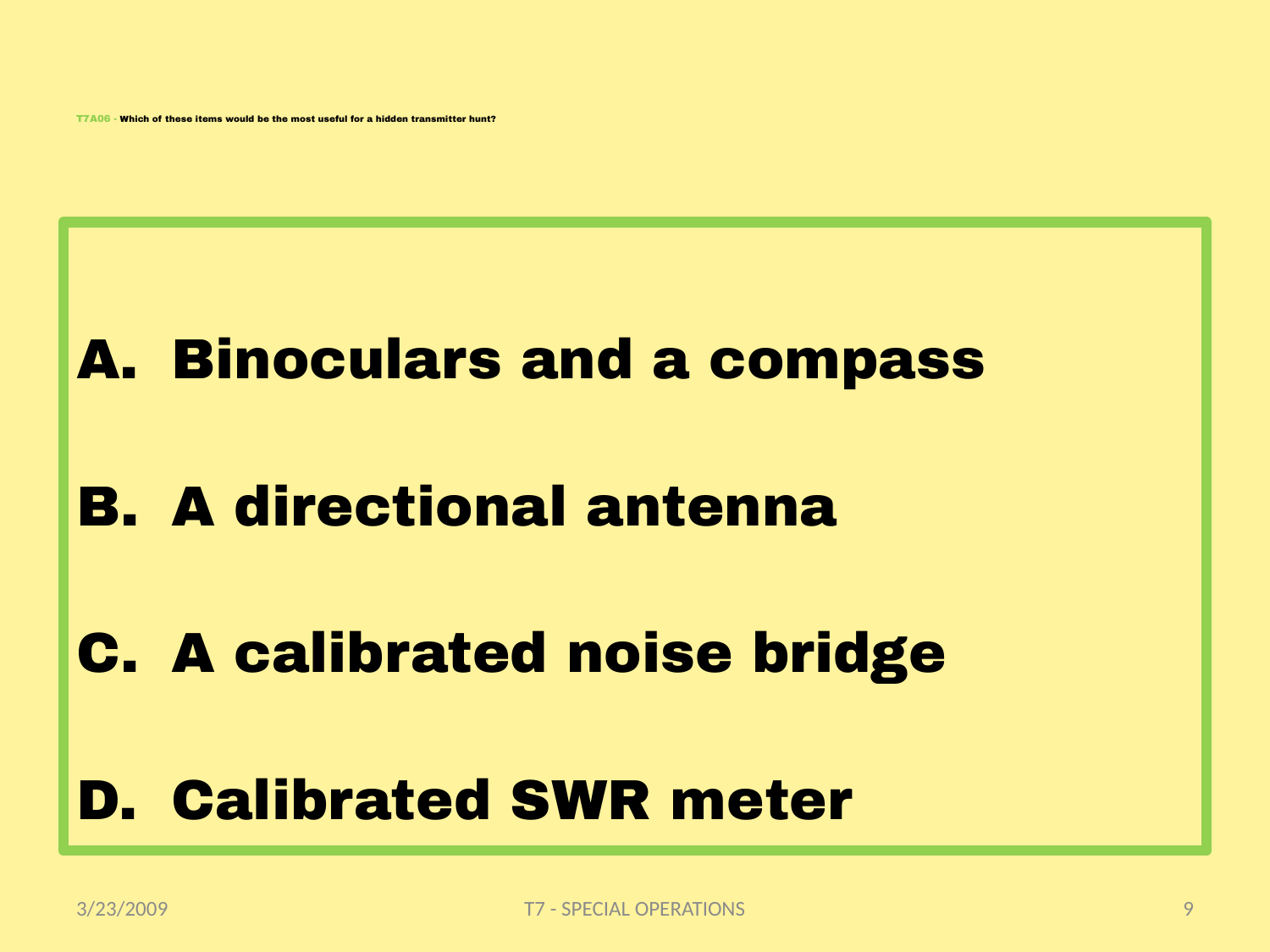

# T7A06 - Which of these items would be the most useful for a hidden transmitter hunt?

Binoculars and a compass
A directional antenna
A calibrated noise bridge
Calibrated SWR meter

3/23/2009
T7 - SPECIAL OPERATIONS
9